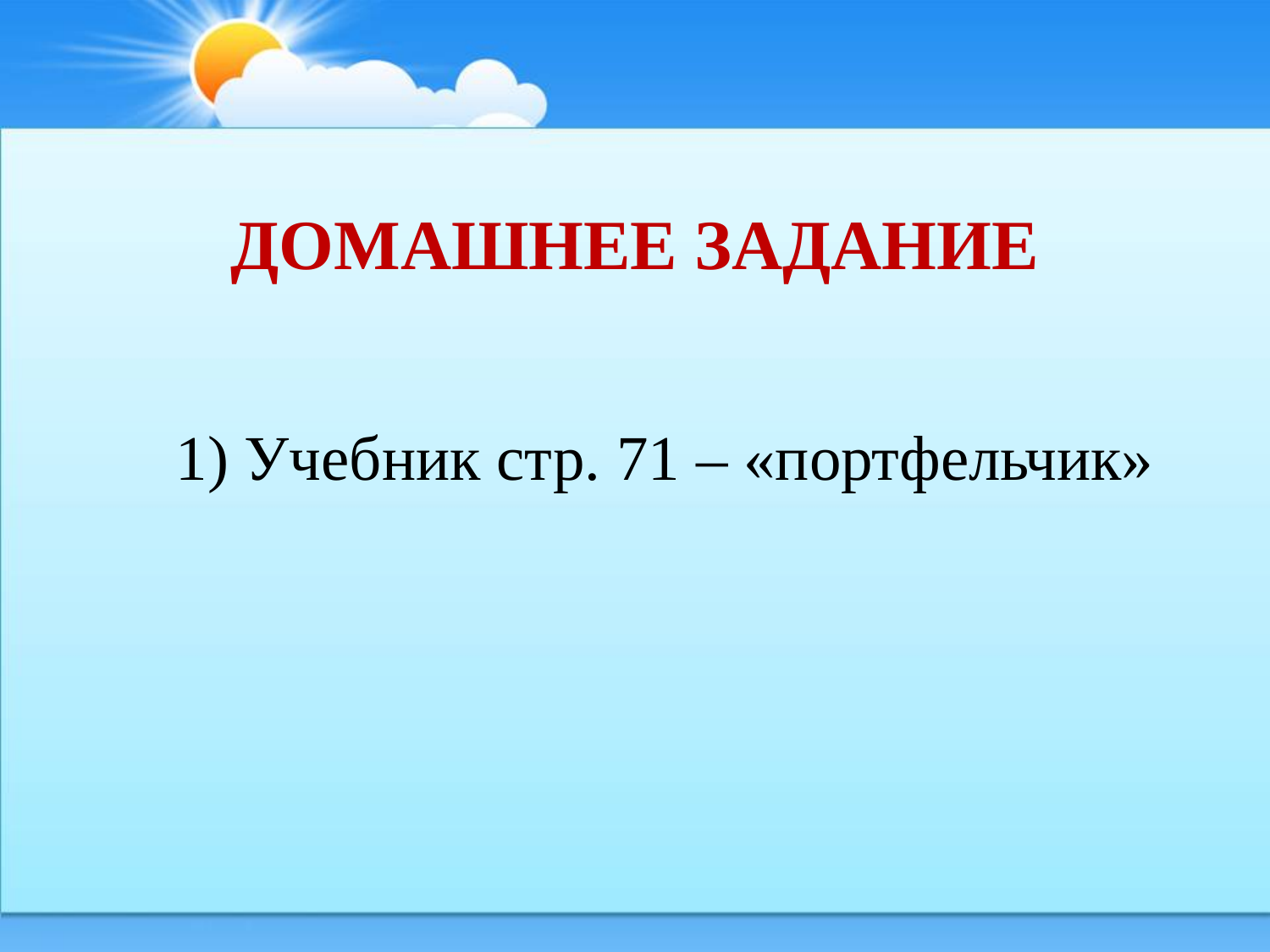

# ДОМАШНЕЕ ЗАДАНИЕ
1) Учебник стр. 71 – «портфельчик»